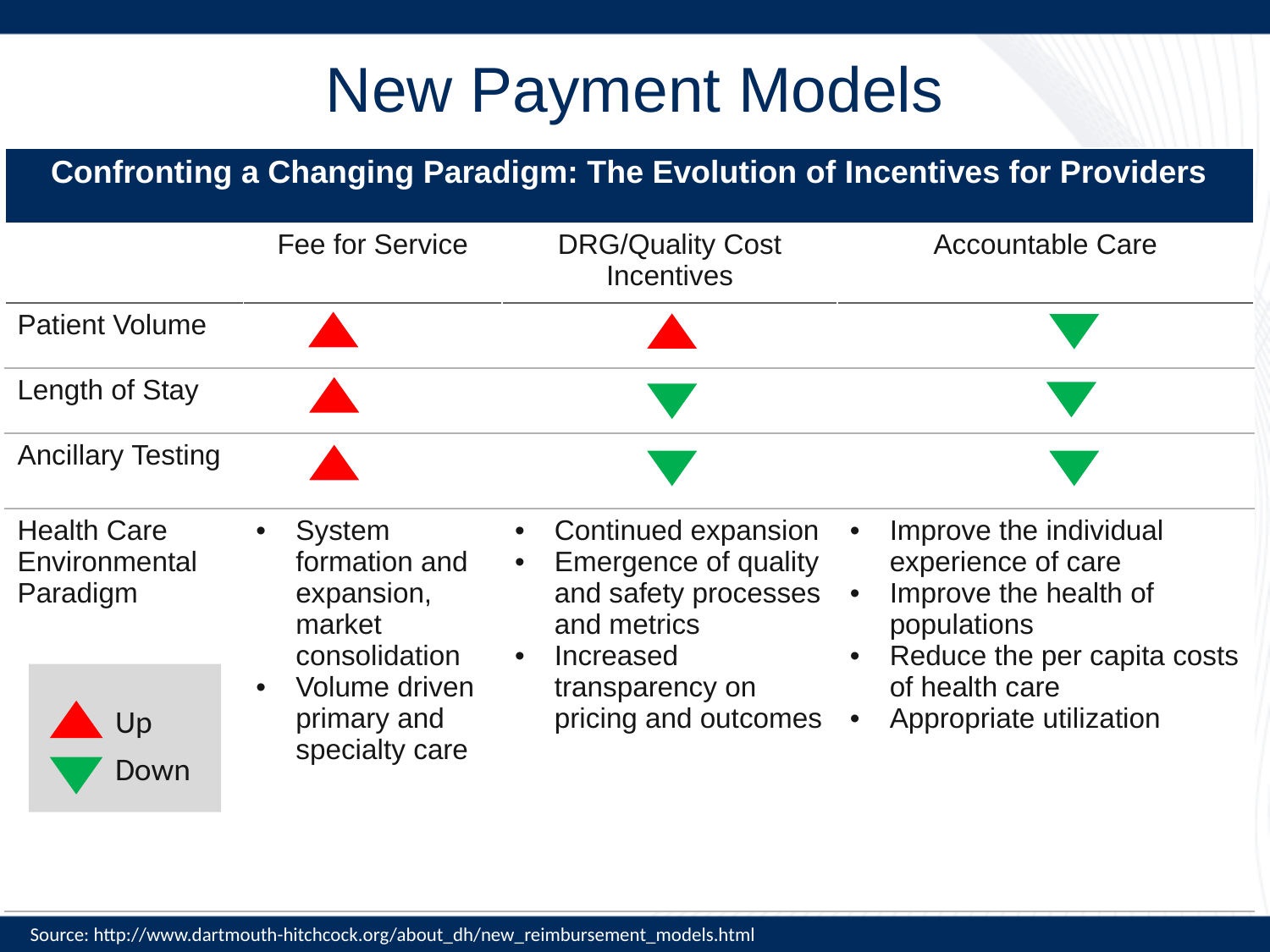

# New Payment Models
| Confronting a Changing Paradigm: The Evolution of Incentives for Providers |  |  |  |
| --- | --- | --- | --- |
|  | Fee for Service | DRG/Quality Cost Incentives | Accountable Care |
| Patient Volume |  |  |  |
| Length of Stay |  |  |  |
| Ancillary Testing |  |  |  |
| Health Care Environmental Paradigm | System formation and expansion, market consolidation Volume driven primary and specialty care | Continued expansion Emergence of quality and safety processes and metrics Increased transparency on pricing and outcomes | Improve the individual experience of care Improve the health of populations Reduce the per capita costs of health care Appropriate utilization |

Up

Down

Source: http://www.dartmouth-hitchcock.org/about_dh/new_reimbursement_models.html